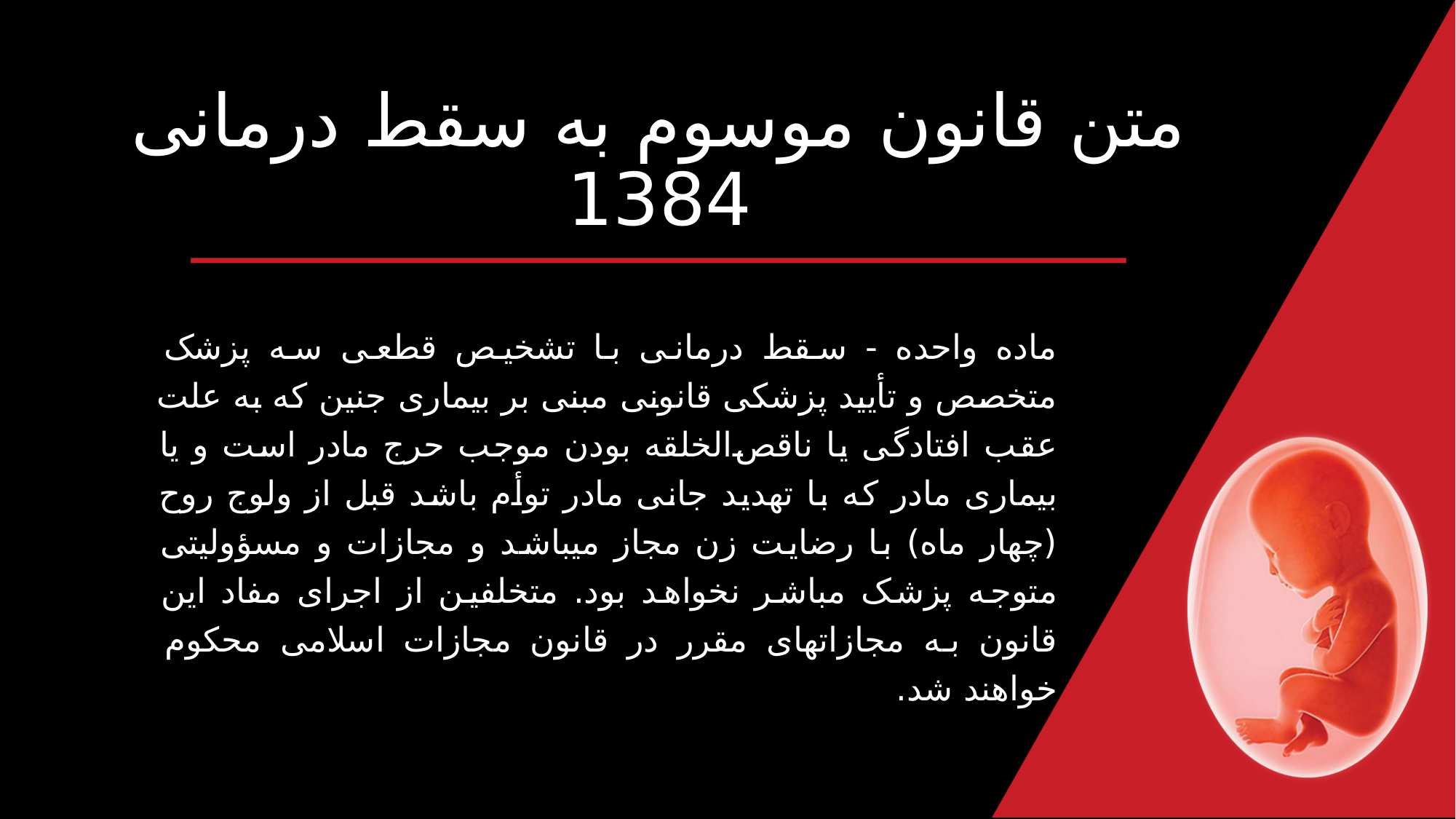

# متن قانون موسوم به سقط درمانی 1384
ماده واحده - سقط درمانی با تشخیص قطعی سه پزشک متخصص و تأیید پزشکی قانونی مبنی بر بیماری جنین که به علت عقب افتادگی یا ناقص‌الخلقه بودن موجب حرج مادر است و یا بیماری مادر که با تهدید جانی مادر توأم باشد قبل از ولوج روح (چهار ماه) با رضایت زن مجاز میباشد و مجازات و مسؤولیتی متوجه پزشک مباشر نخواهد بود. متخلفین از اجرای مفاد این قانون به مجازاتهای مقرر در قانون مجازات اسلامی محکوم خواهند شد.